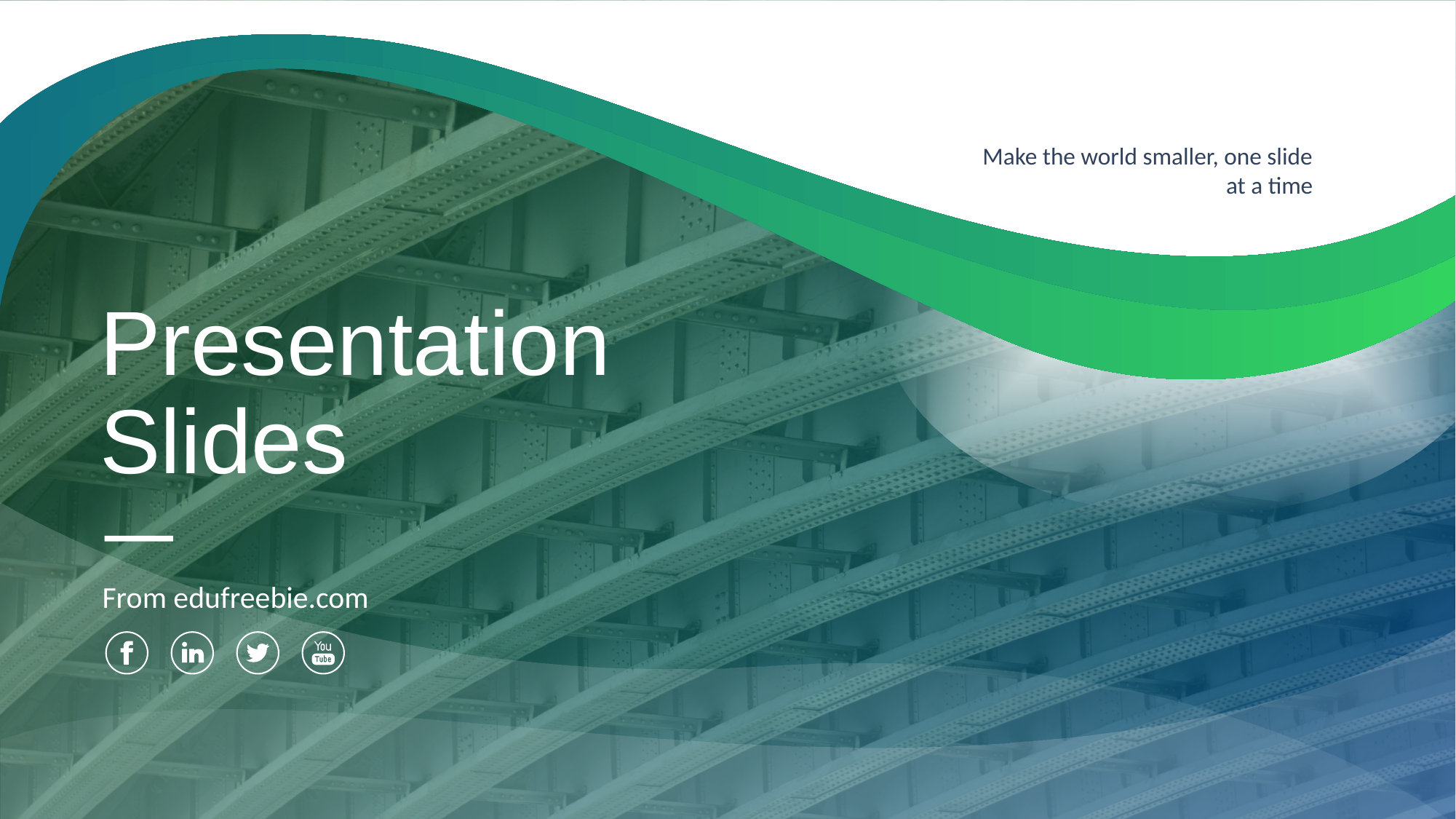

Make the world smaller, one slide
at a time
# Presentation Slides
From edufreebie.com